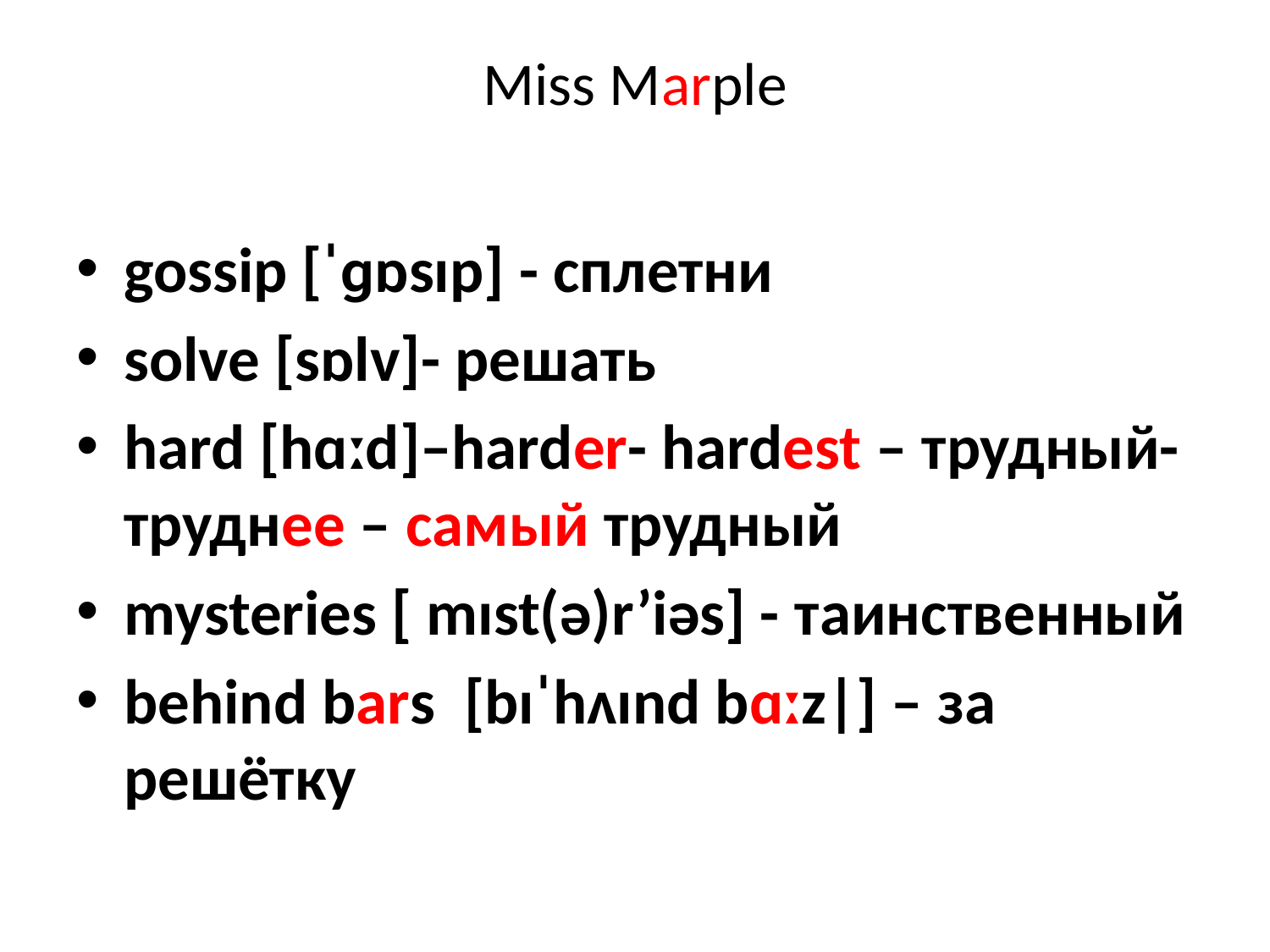

# Miss Marple
gossip [ˈɡɒsɪp] - сплетни
solve [sɒlv]- решать
hard [hɑːd]–harder- hardest – трудный- труднее – самый трудный
mysteries [ mɪst(ə)r’iəs] - таинственный
behind bars  [bɪˈhʌɪnd bɑːz|] – за решётку